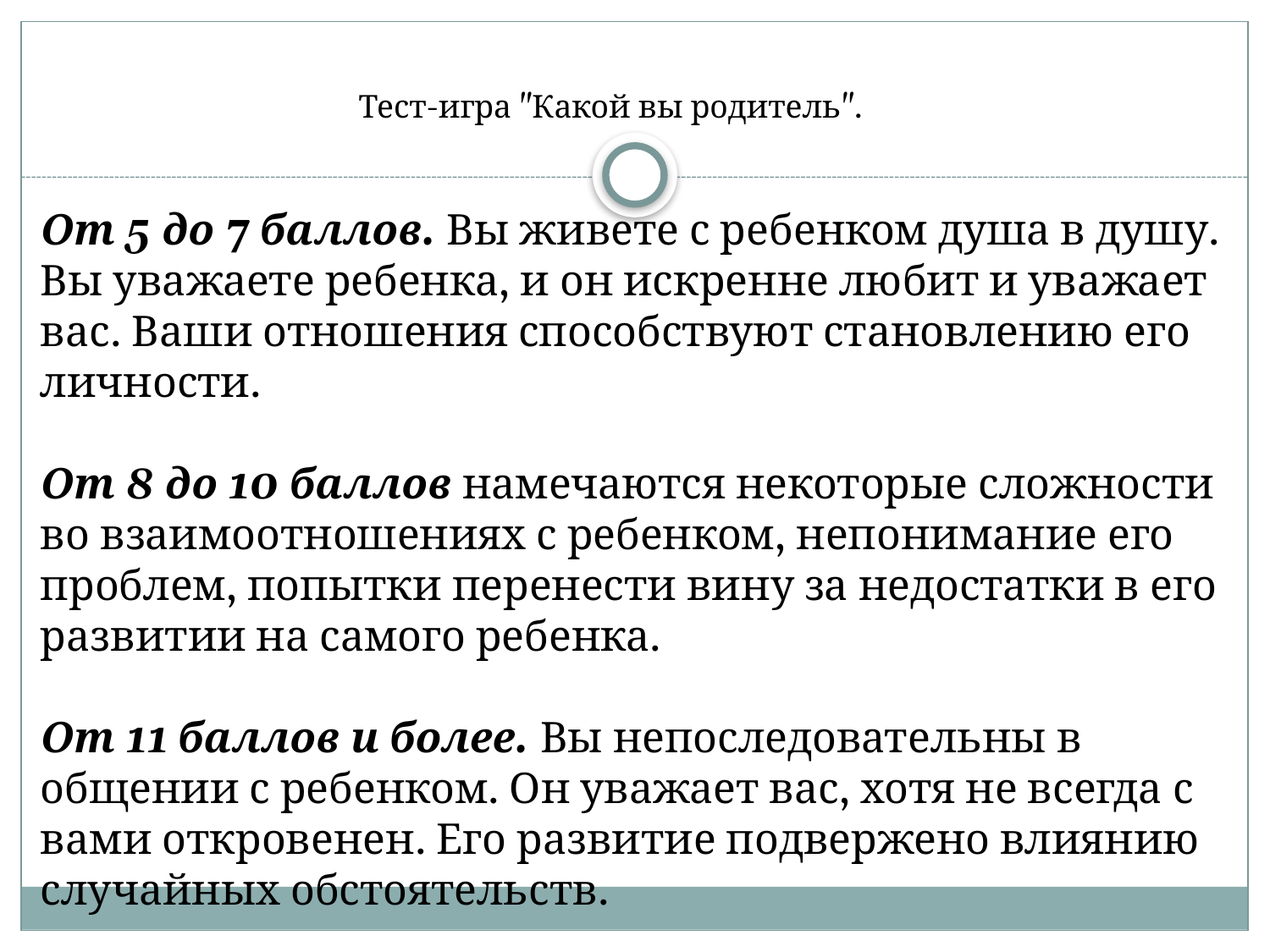

# Тест-игра "Какой вы родитель".
От 5 до 7 баллов. Вы живете с ребенком душа в душу. Вы уважаете ребенка, и он искренне любит и уважает вас. Ваши отношения способствуют становлению его личности.

От 8 до 10 баллов намечаются некоторые сложности во взаимоотношениях с ребенком, непонимание его проблем, попытки перенести вину за недостатки в его развитии на самого ребенка.

От 11 баллов и более. Вы непоследовательны в общении с ребенком. Он уважает вас, хотя не всегда с вами откровенен. Его развитие подвержено влиянию случайных обстоятельств.